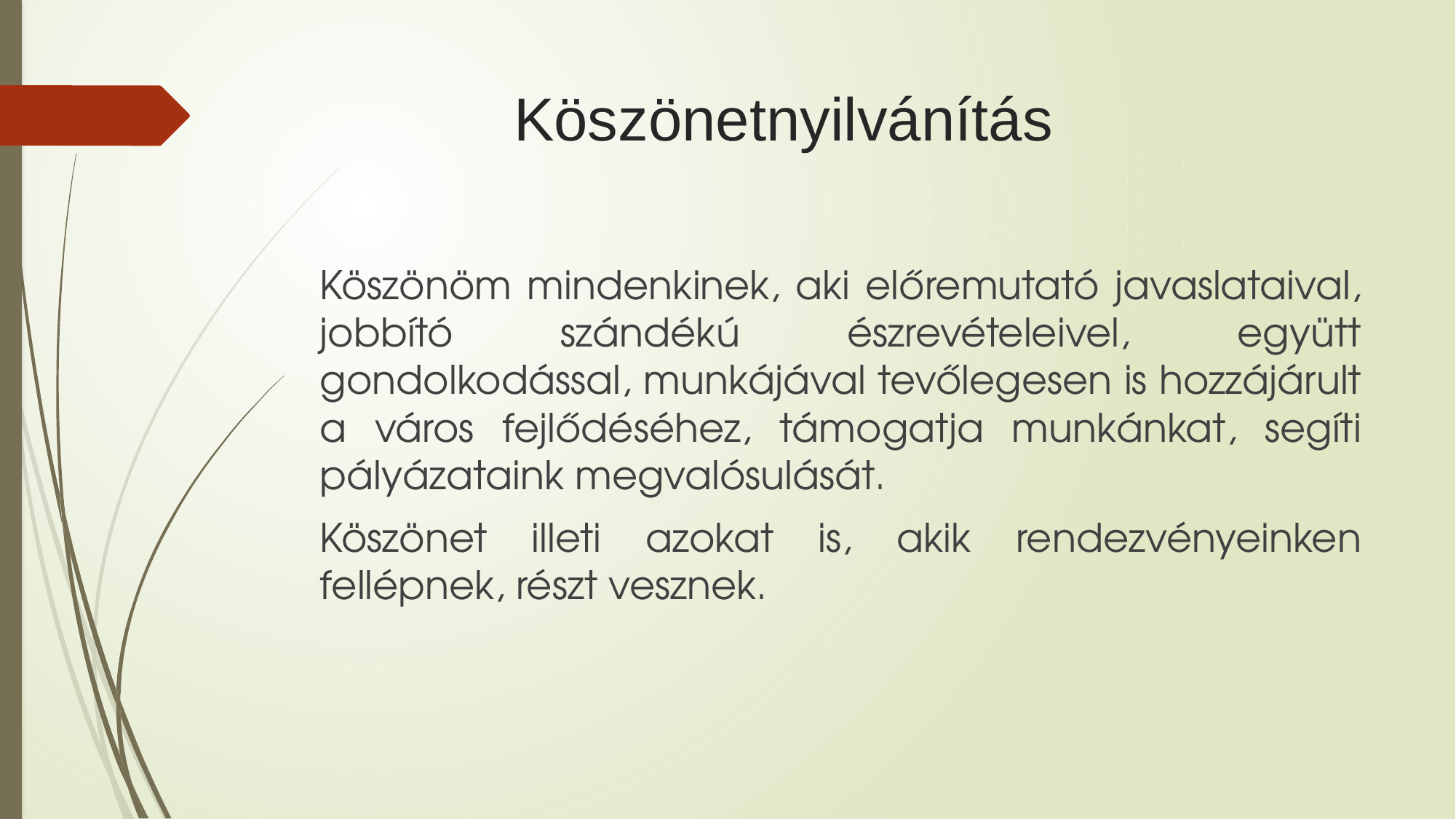

# Köszönetnyilvánítás
Köszönöm mindenkinek, aki előremutató javaslataival, jobbító szándékú észrevételeivel, együtt gondolkodással, munkájával tevőlegesen is hozzájárult a város fejlődéséhez, támogatja munkánkat, segíti pályázataink megvalósulását.
Köszönet illeti azokat is, akik rendezvényeinken fellépnek, részt vesznek.